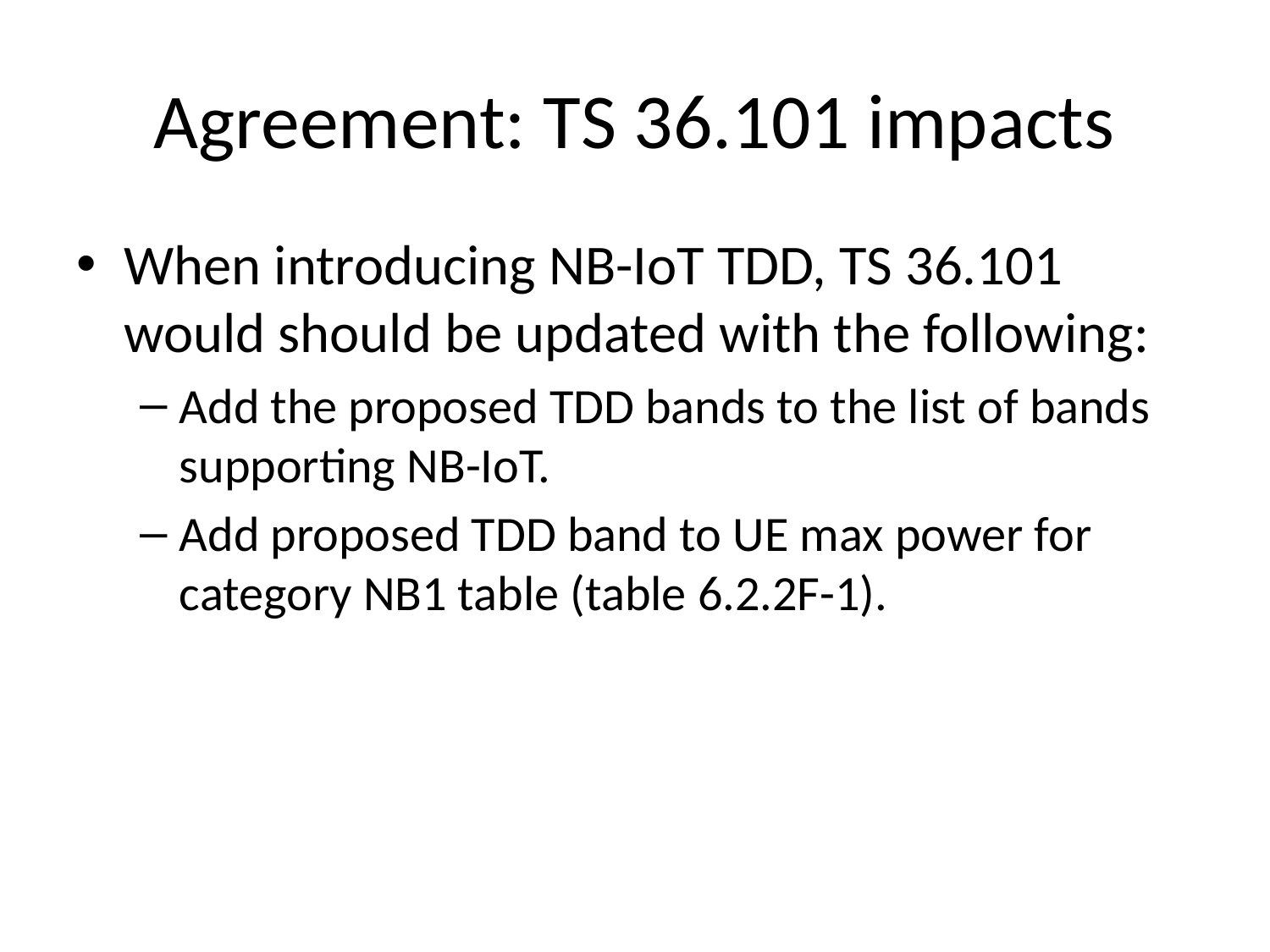

# Agreement: TS 36.101 impacts
When introducing NB-IoT TDD, TS 36.101 would should be updated with the following:
Add the proposed TDD bands to the list of bands supporting NB-IoT.
Add proposed TDD band to UE max power for category NB1 table (table 6.2.2F-1).